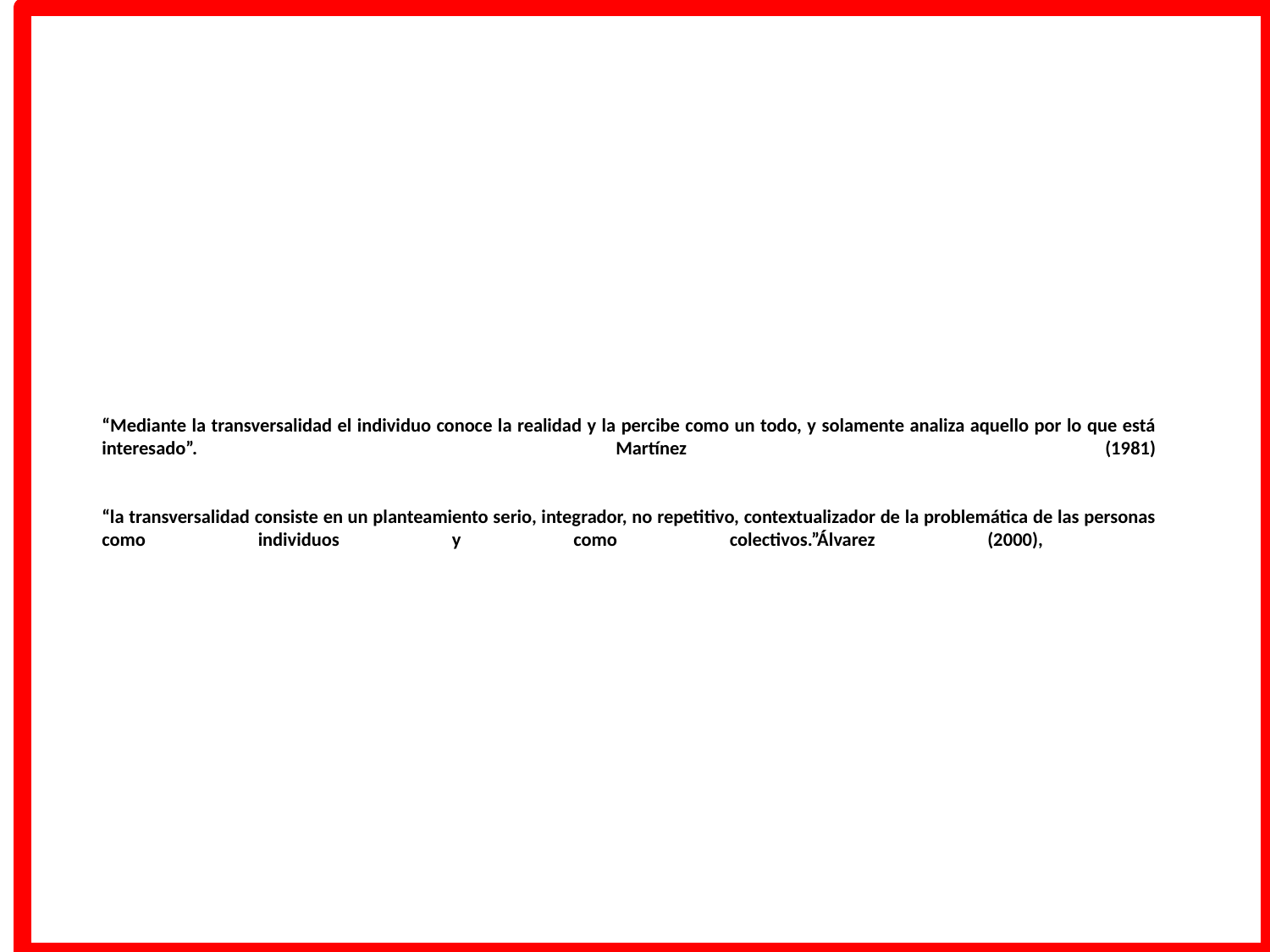

# “Mediante la transversalidad el individuo conoce la realidad y la percibe como un todo, y solamente analiza aquello por lo que está interesado”. Martínez (1981) “la transversalidad consiste en un planteamiento serio, integrador, no repetitivo, contextualizador de la problemática de las personas como individuos y como colectivos.”Álvarez (2000),